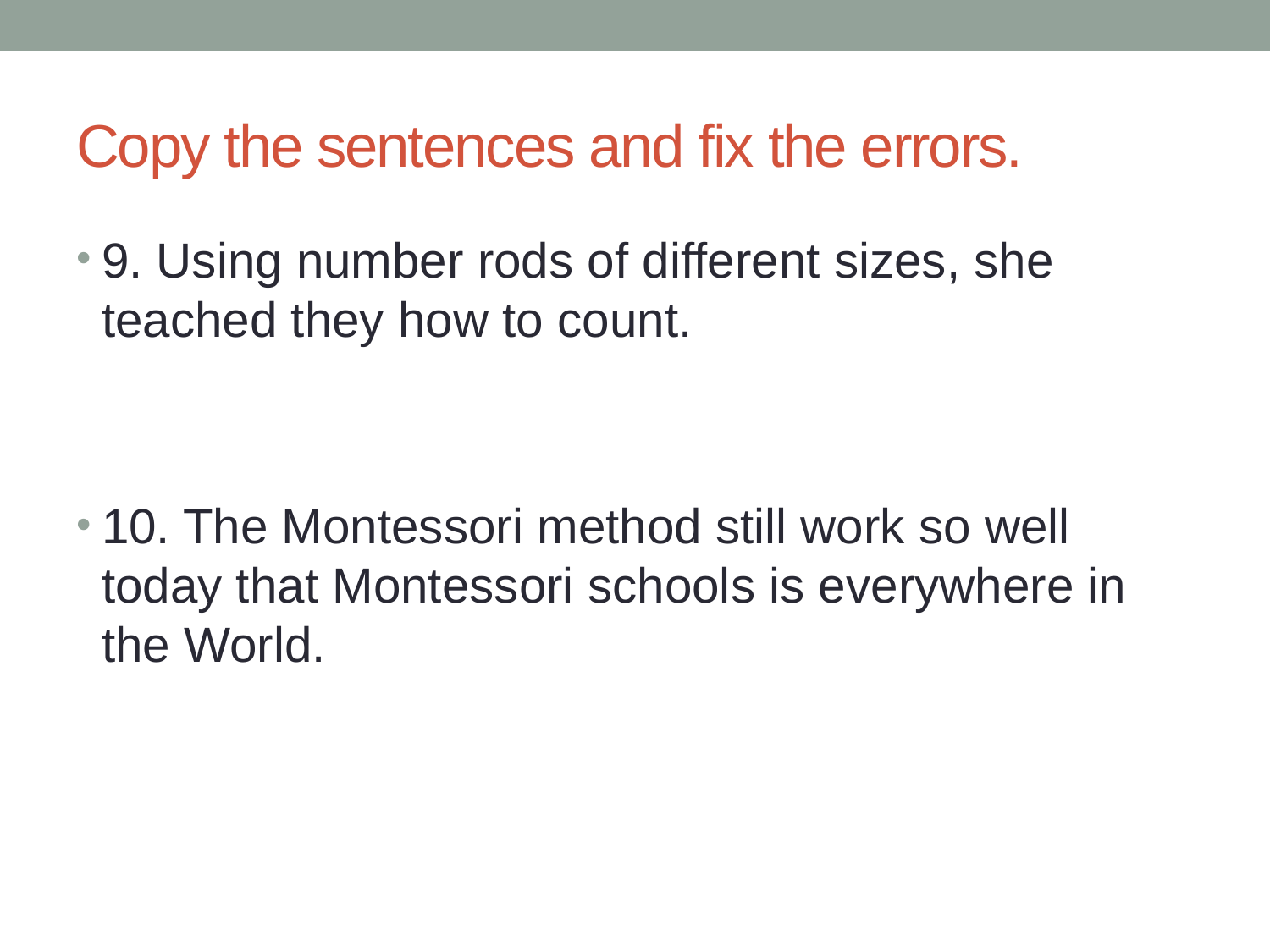

# Copy the sentences and fix the errors.
9. Using number rods of different sizes, she teached they how to count.

10. The Montessori method still work so well today that Montessori schools is everywhere in the World.